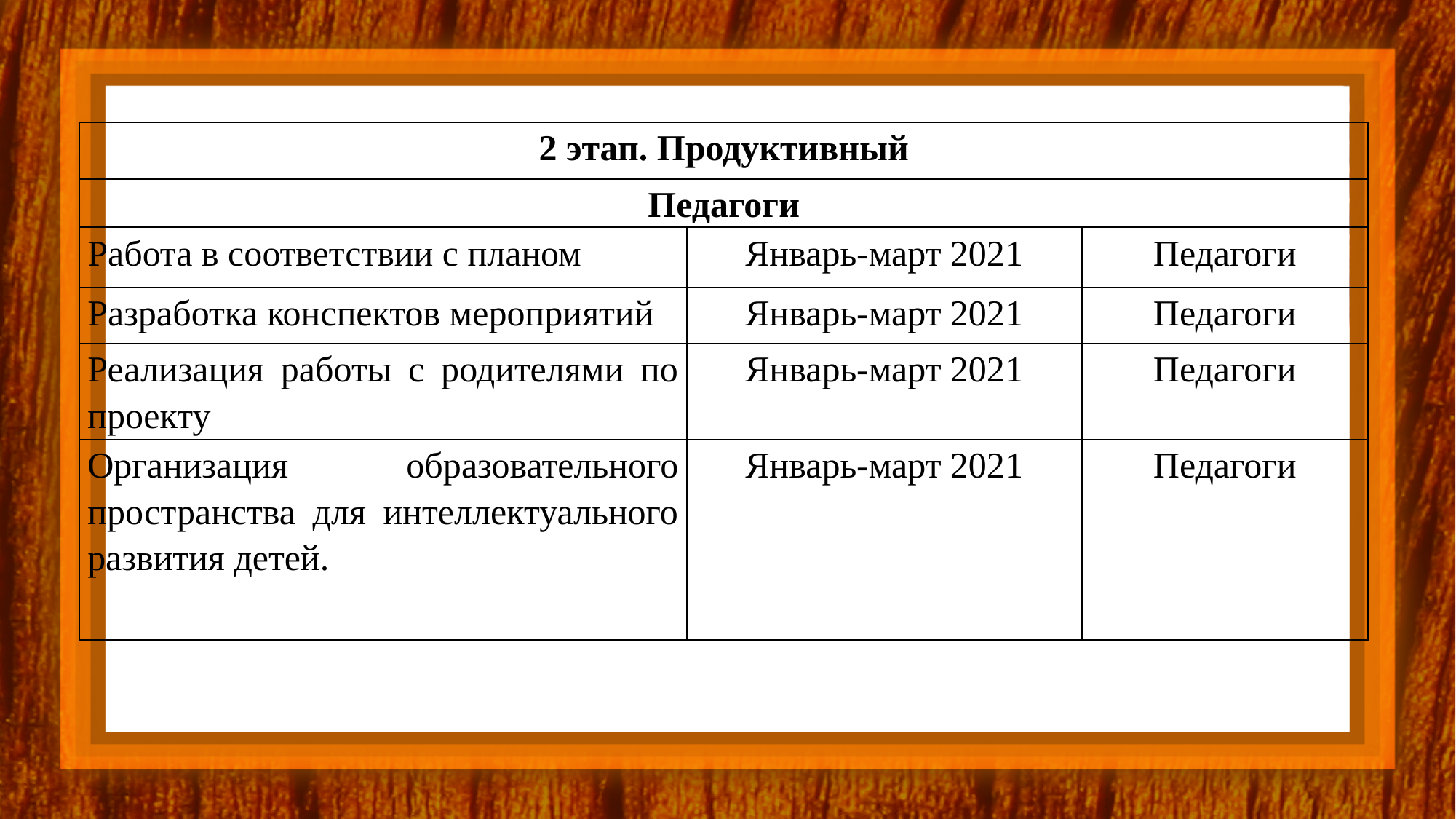

| 2 этап. Продуктивный |  |  |
| --- | --- | --- |
| Педагоги |  |  |
| Работа в соответствии с планом | Январь-март 2021 | Педагоги |
| Разработка конспектов мероприятий | Январь-март 2021 | Педагоги |
| Реализация работы с родителями по проекту | Январь-март 2021 | Педагоги |
| Организация образовательного пространства для интеллектуального развития детей. | Январь-март 2021 | Педагоги |